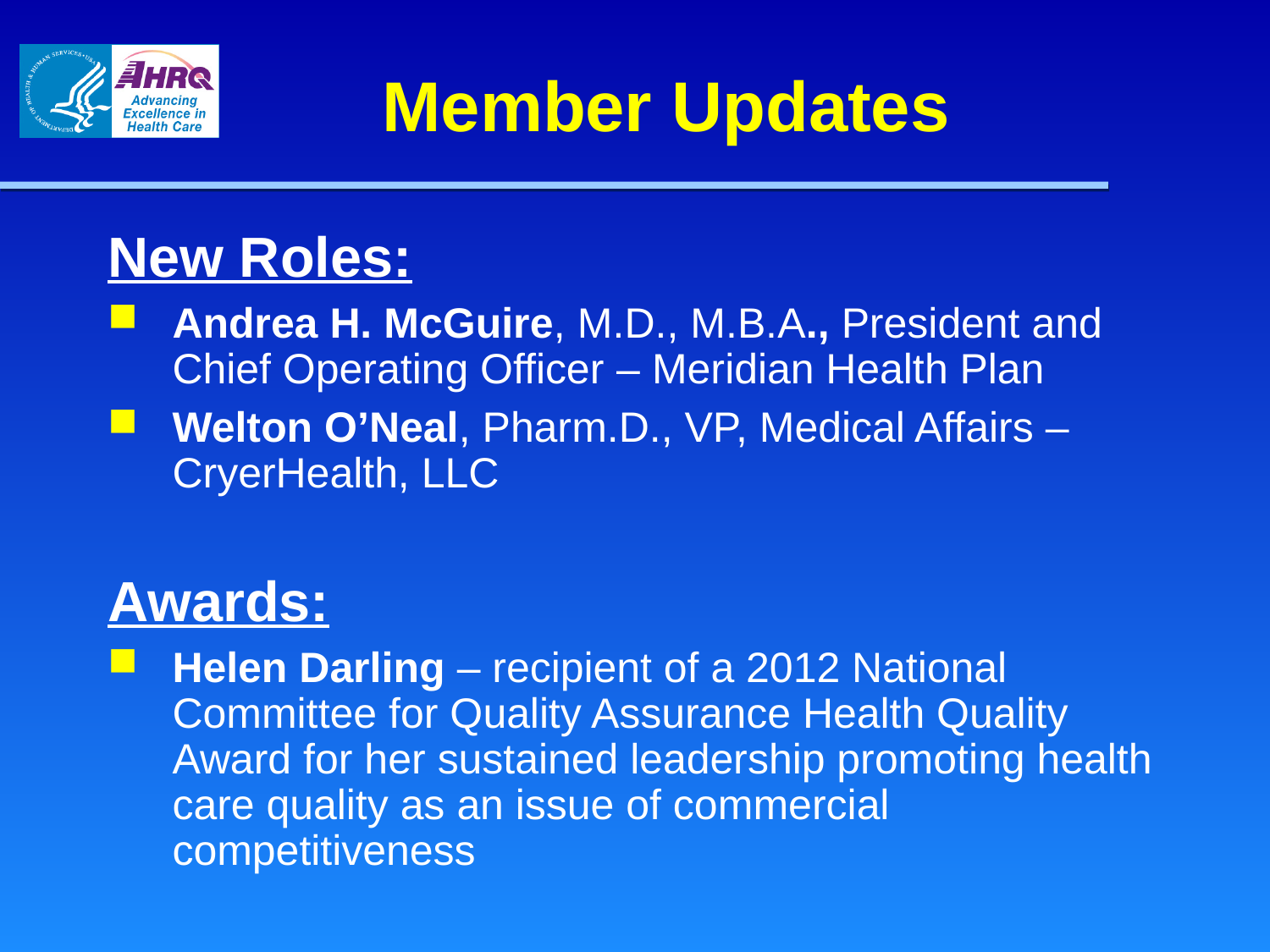

# Member Updates
New Roles:
Andrea H. McGuire, M.D., M.B.A., President and Chief Operating Officer – Meridian Health Plan
Welton O’Neal, Pharm.D., VP, Medical Affairs – CryerHealth, LLC

Awards:
Helen Darling – recipient of a 2012 National Committee for Quality Assurance Health Quality Award for her sustained leadership promoting health care quality as an issue of commercial competitiveness